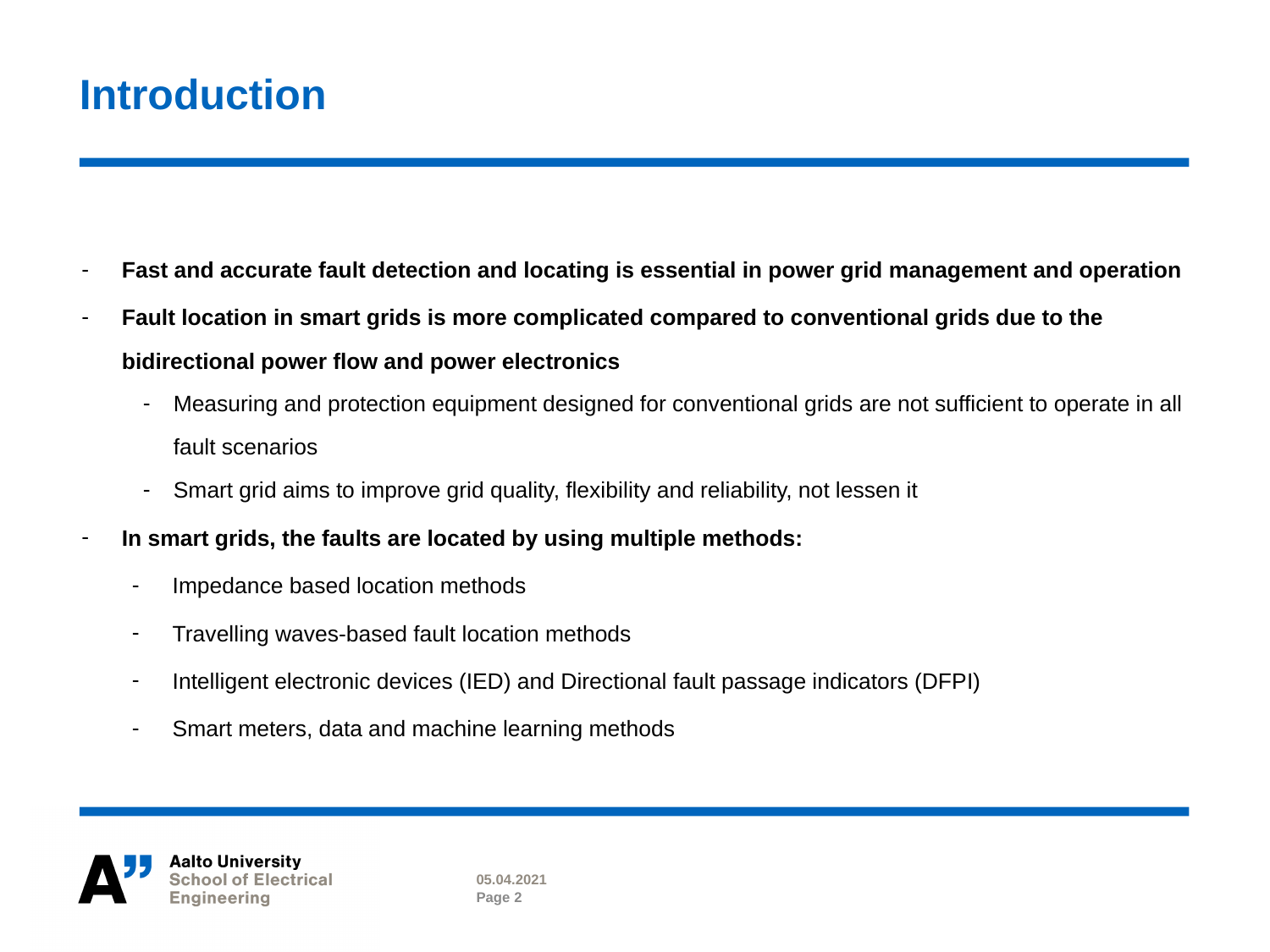

# Introduction

Fast and accurate fault detection and locating is essential in power grid management and operation
Fault location in smart grids is more complicated compared to conventional grids due to the bidirectional power flow and power electronics
Measuring and protection equipment designed for conventional grids are not sufficient to operate in all fault scenarios
Smart grid aims to improve grid quality, flexibility and reliability, not lessen it
In smart grids, the faults are located by using multiple methods:
Impedance based location methods
Travelling waves-based fault location methods
Intelligent electronic devices (IED) and Directional fault passage indicators (DFPI)
Smart meters, data and machine learning methods

05.04.2021
Page 2